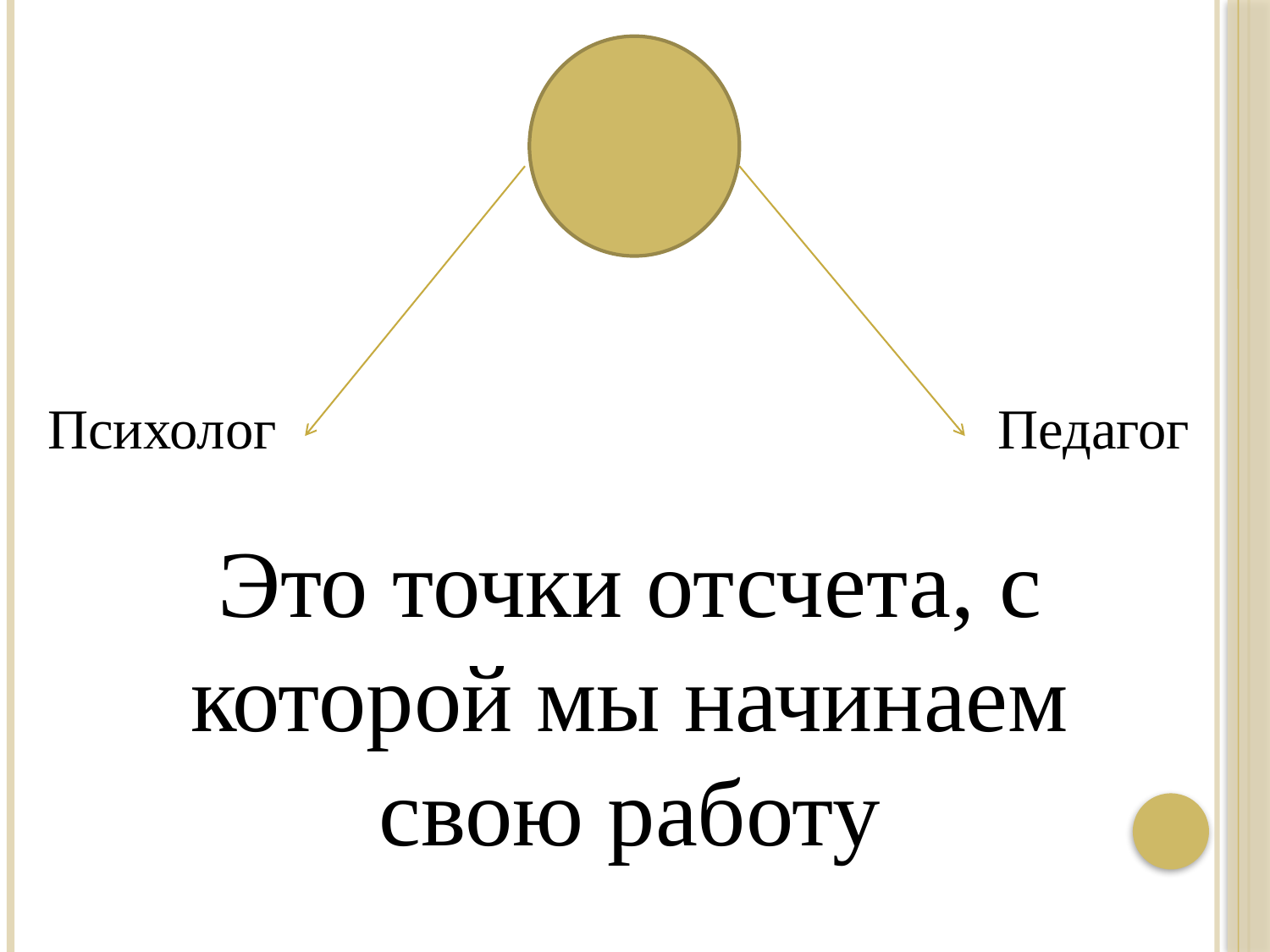

Психолог
Педагог
Это точки отсчета, с которой мы начинаем свою работу